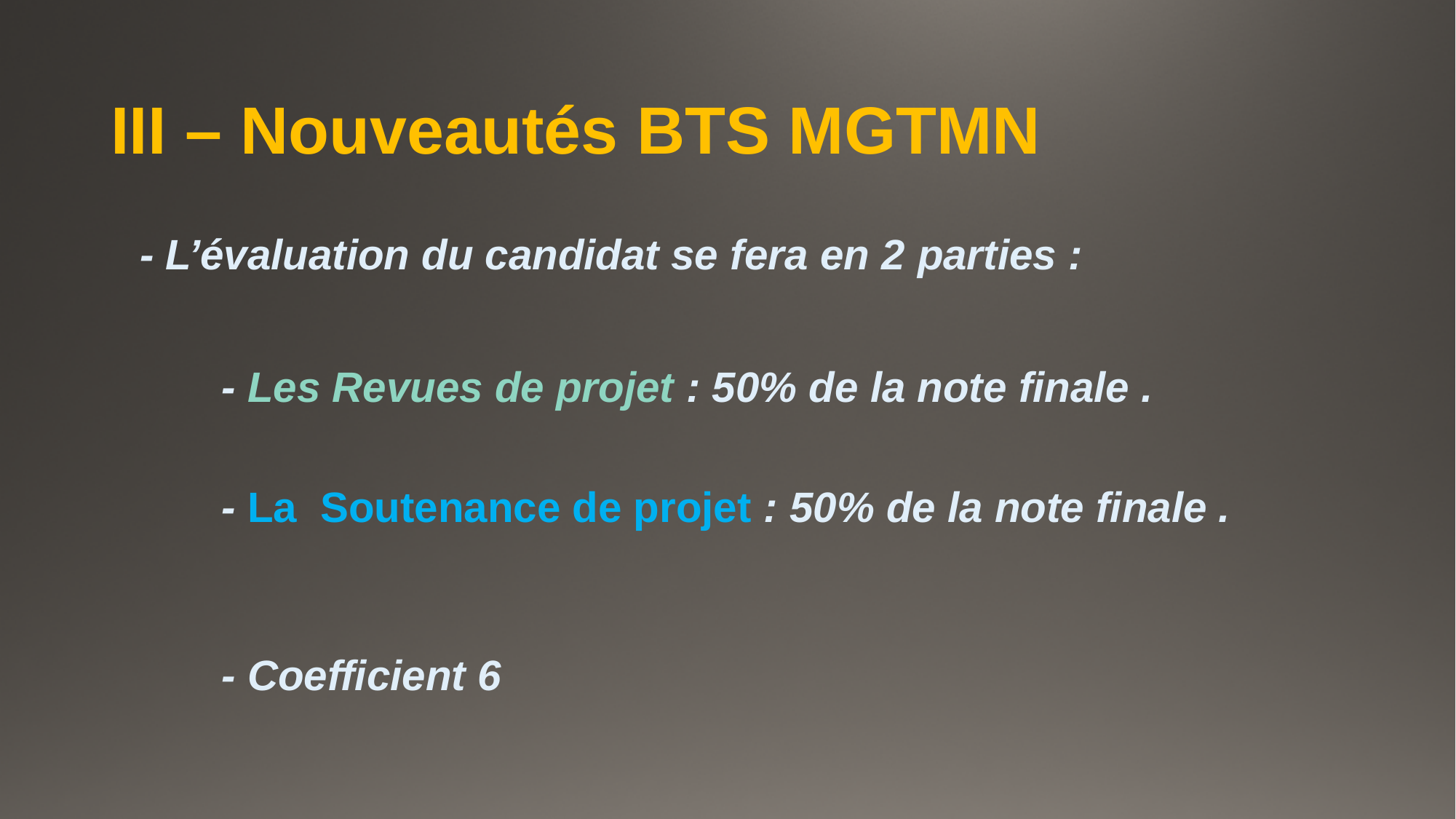

# III – Nouveautés BTS MGTMN
- L’évaluation du candidat se fera en 2 parties :
- Les Revues de projet : 50% de la note finale .
- La  Soutenance de projet : 50% de la note finale .
- Coefficient 6